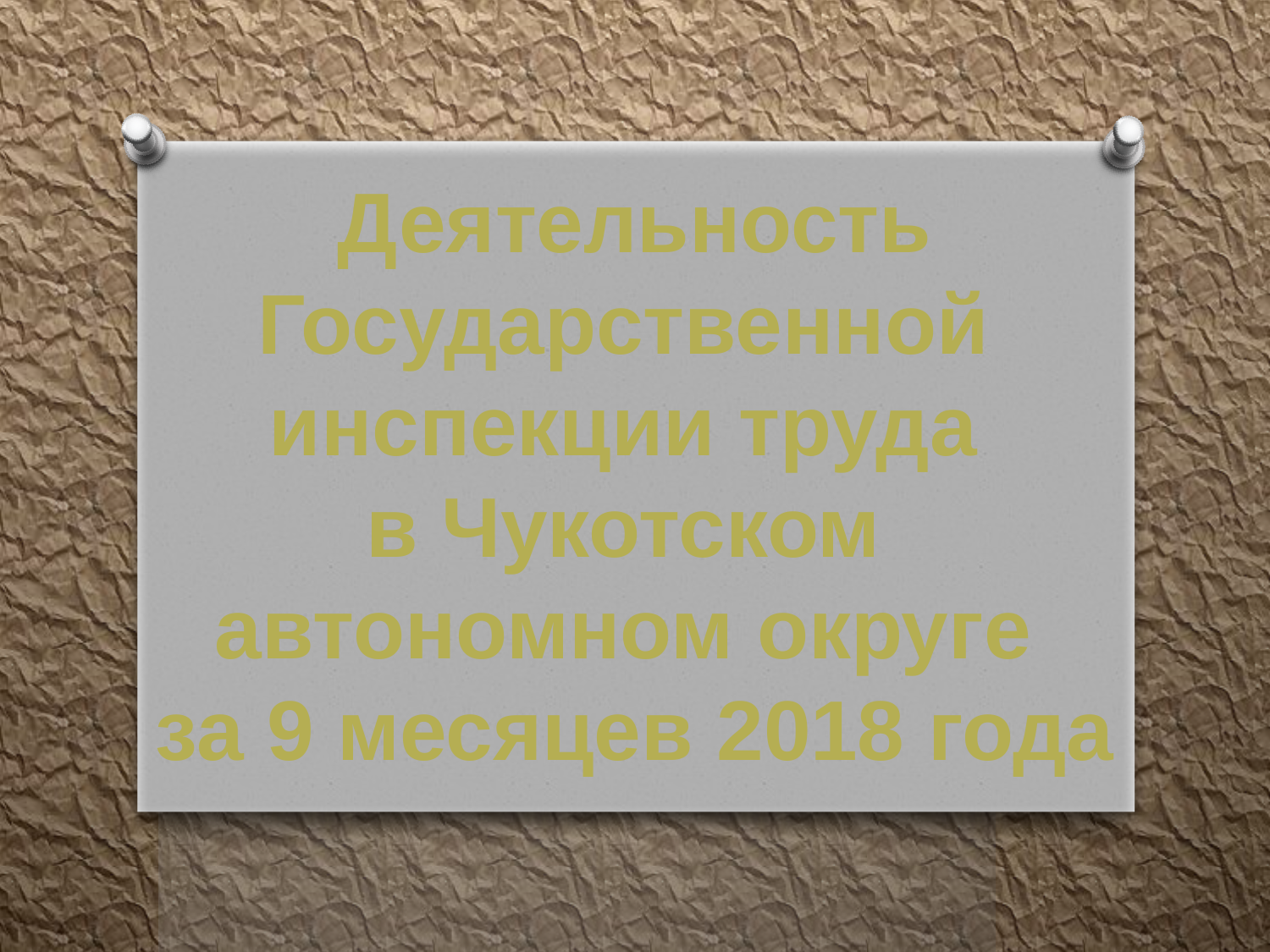

Деятельность
Государственной
инспекции труда
в Чукотском
автономном округе
за 9 месяцев 2018 года